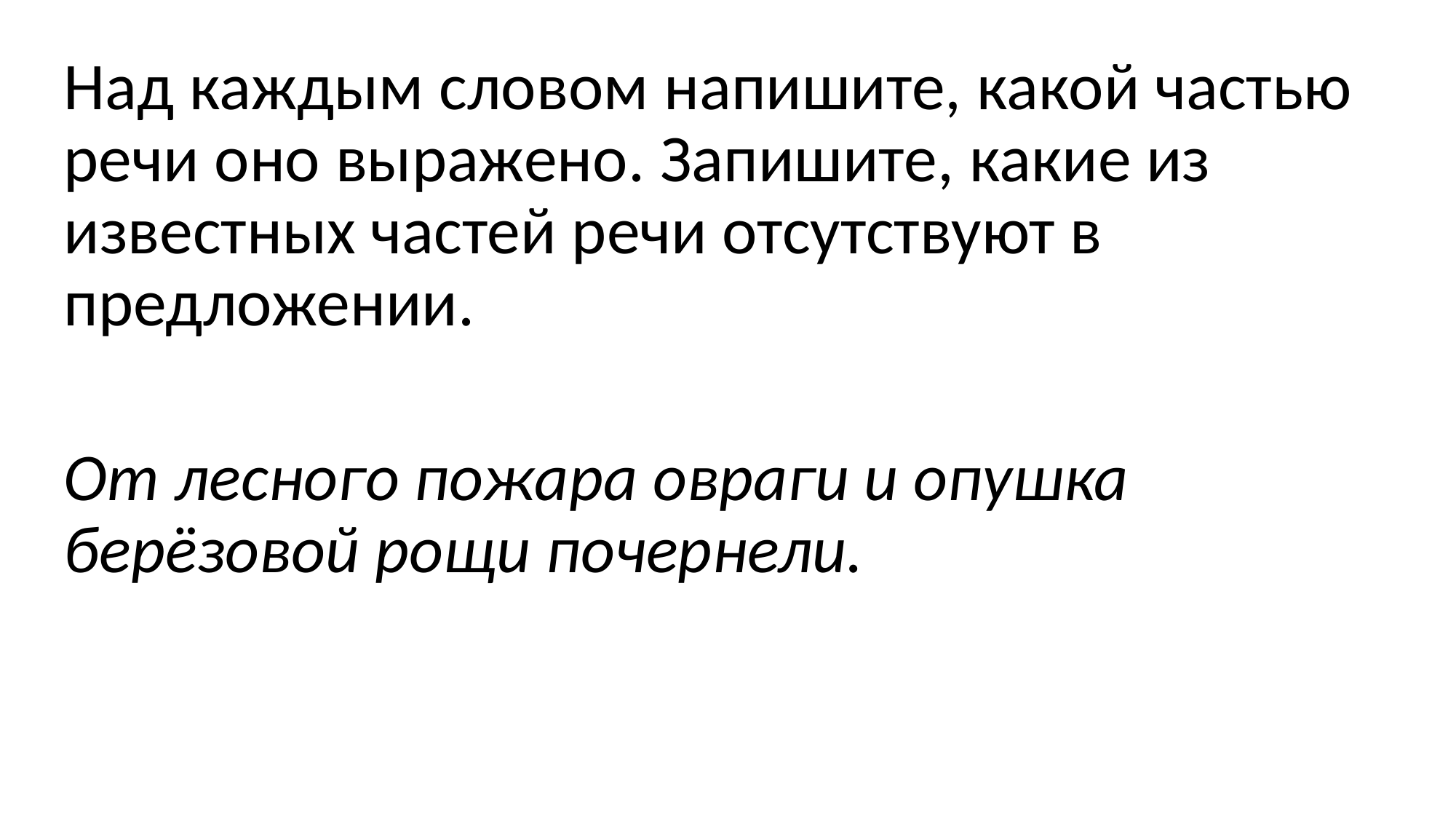

Над каждым словом напишите, какой частью речи оно выражено. Запишите, какие из известных частей речи отсутствуют в предложении.

От лесного пожара овраги и опушка берёзовой рощи почернели.